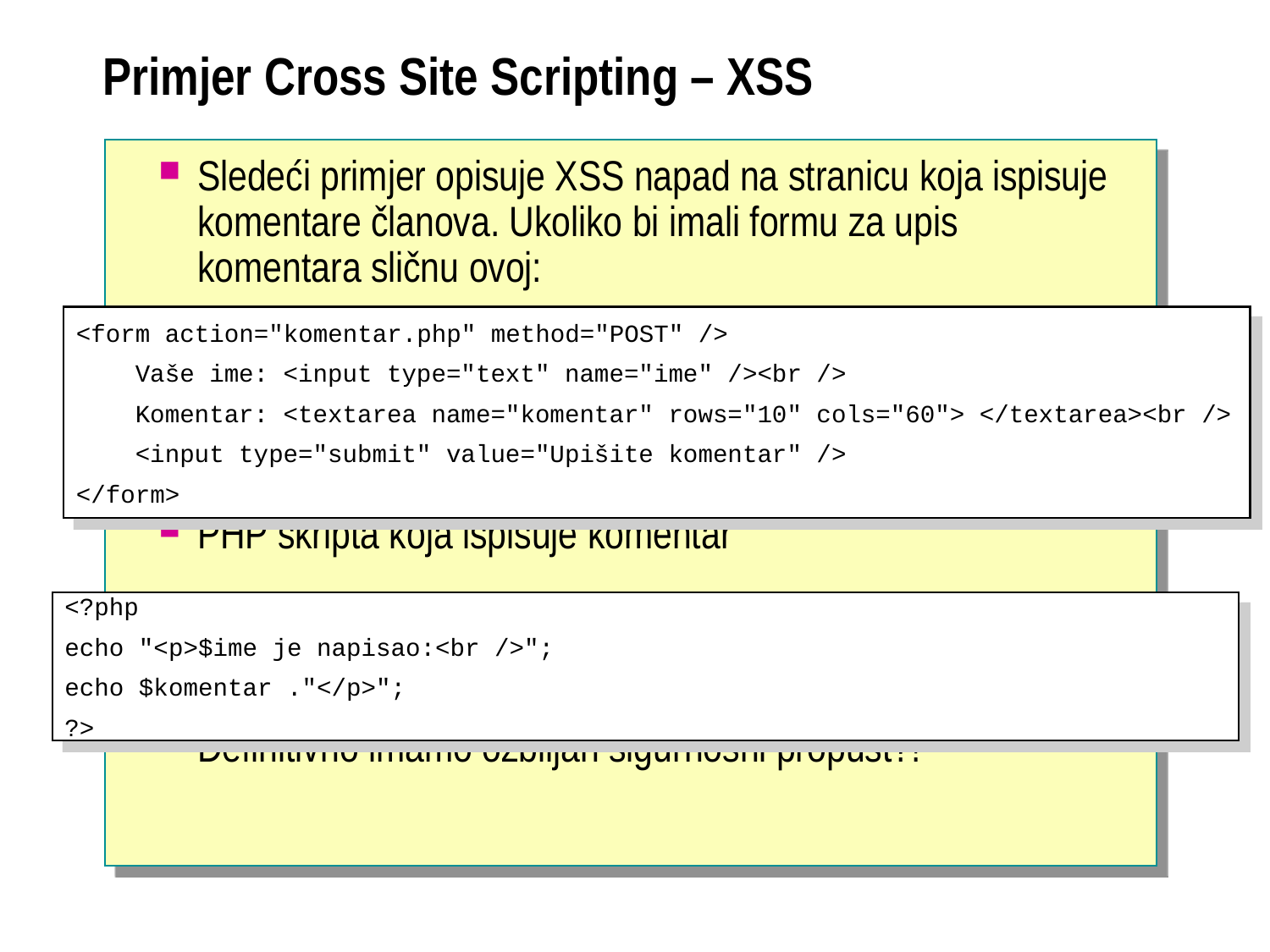

# Primjer Cross Site Scripting – XSS
Sledeći primjer opisuje XSS napad na stranicu koja ispisuje komentare članova. Ukoliko bi imali formu za upis komentara sličnu ovoj:

PHP skripta koja ispisuje komentar

Definitivno imamo ozbiljan sigurnosni propust?!

<form action="komentar.php" method="POST" />
    Vaše ime: <input type="text" name="ime" /><br />
    Komentar: <textarea name="komentar" rows="10" cols="60"> </textarea><br />
    <input type="submit" value="Upišite komentar" />
</form>
<?php
echo "<p>$ime je napisao:<br />";
echo $komentar ."</p>";
?>